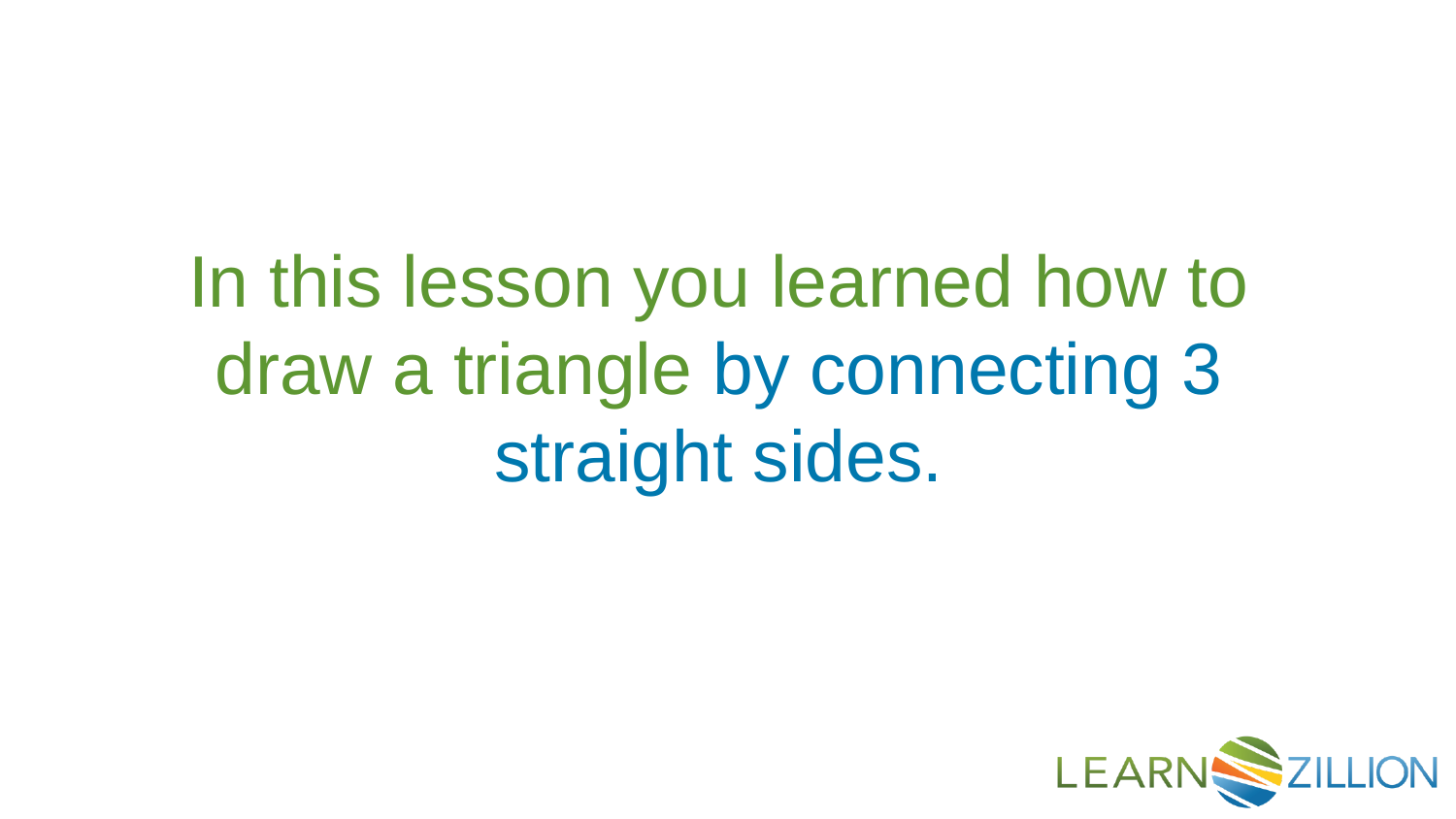

In this lesson you learned how to draw a triangle by connecting 3 straight sides.